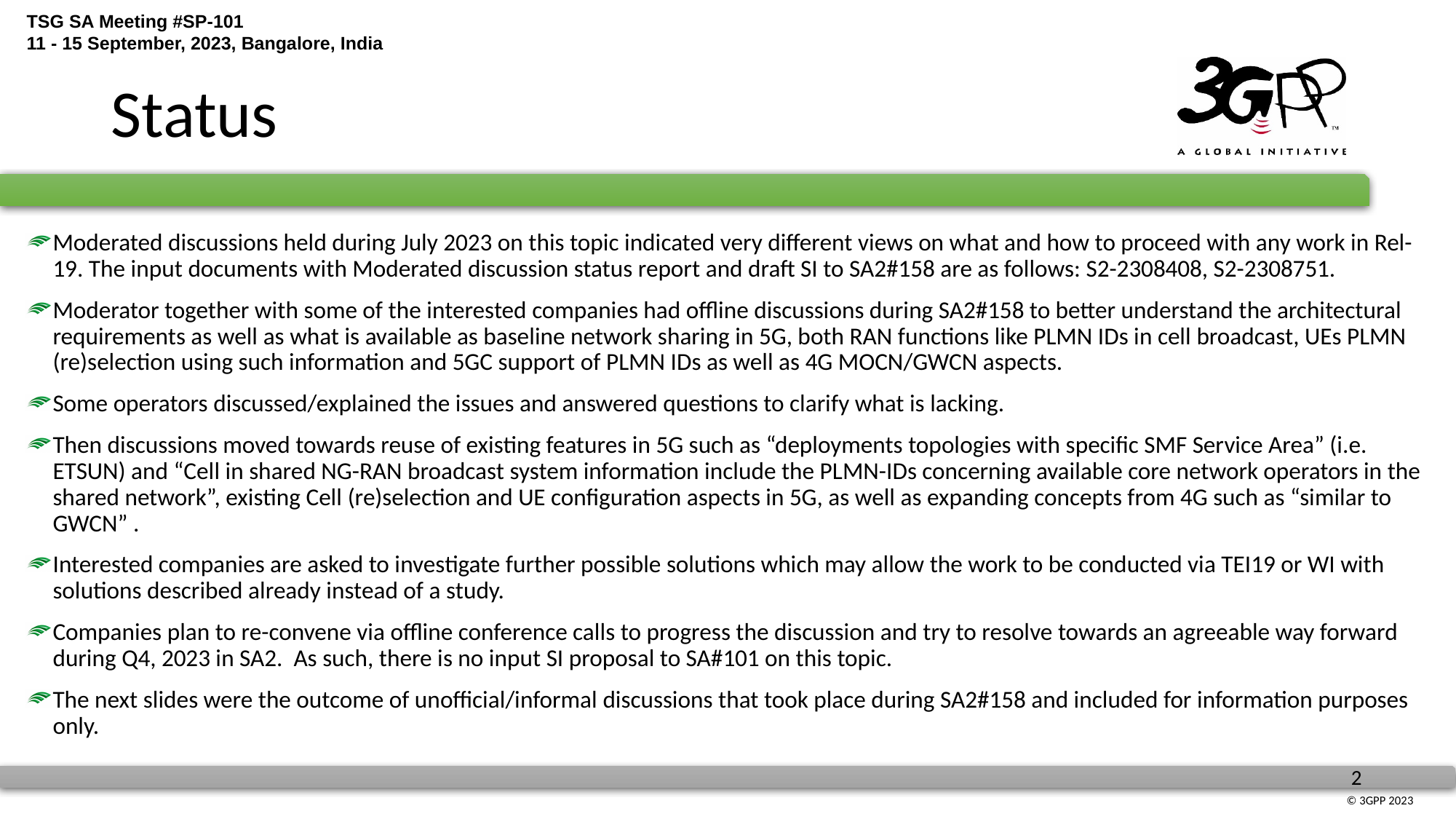

# Status
Moderated discussions held during July 2023 on this topic indicated very different views on what and how to proceed with any work in Rel-19. The input documents with Moderated discussion status report and draft SI to SA2#158 are as follows: S2-2308408, S2-2308751.
Moderator together with some of the interested companies had offline discussions during SA2#158 to better understand the architectural requirements as well as what is available as baseline network sharing in 5G, both RAN functions like PLMN IDs in cell broadcast, UEs PLMN (re)selection using such information and 5GC support of PLMN IDs as well as 4G MOCN/GWCN aspects.
Some operators discussed/explained the issues and answered questions to clarify what is lacking.
Then discussions moved towards reuse of existing features in 5G such as “deployments topologies with specific SMF Service Area” (i.e. ETSUN) and “Cell in shared NG-RAN broadcast system information include the PLMN-IDs concerning available core network operators in the shared network”, existing Cell (re)selection and UE configuration aspects in 5G, as well as expanding concepts from 4G such as “similar to GWCN” .
Interested companies are asked to investigate further possible solutions which may allow the work to be conducted via TEI19 or WI with solutions described already instead of a study.
Companies plan to re-convene via offline conference calls to progress the discussion and try to resolve towards an agreeable way forward during Q4, 2023 in SA2.  As such, there is no input SI proposal to SA#101 on this topic.
The next slides were the outcome of unofficial/informal discussions that took place during SA2#158 and included for information purposes only.